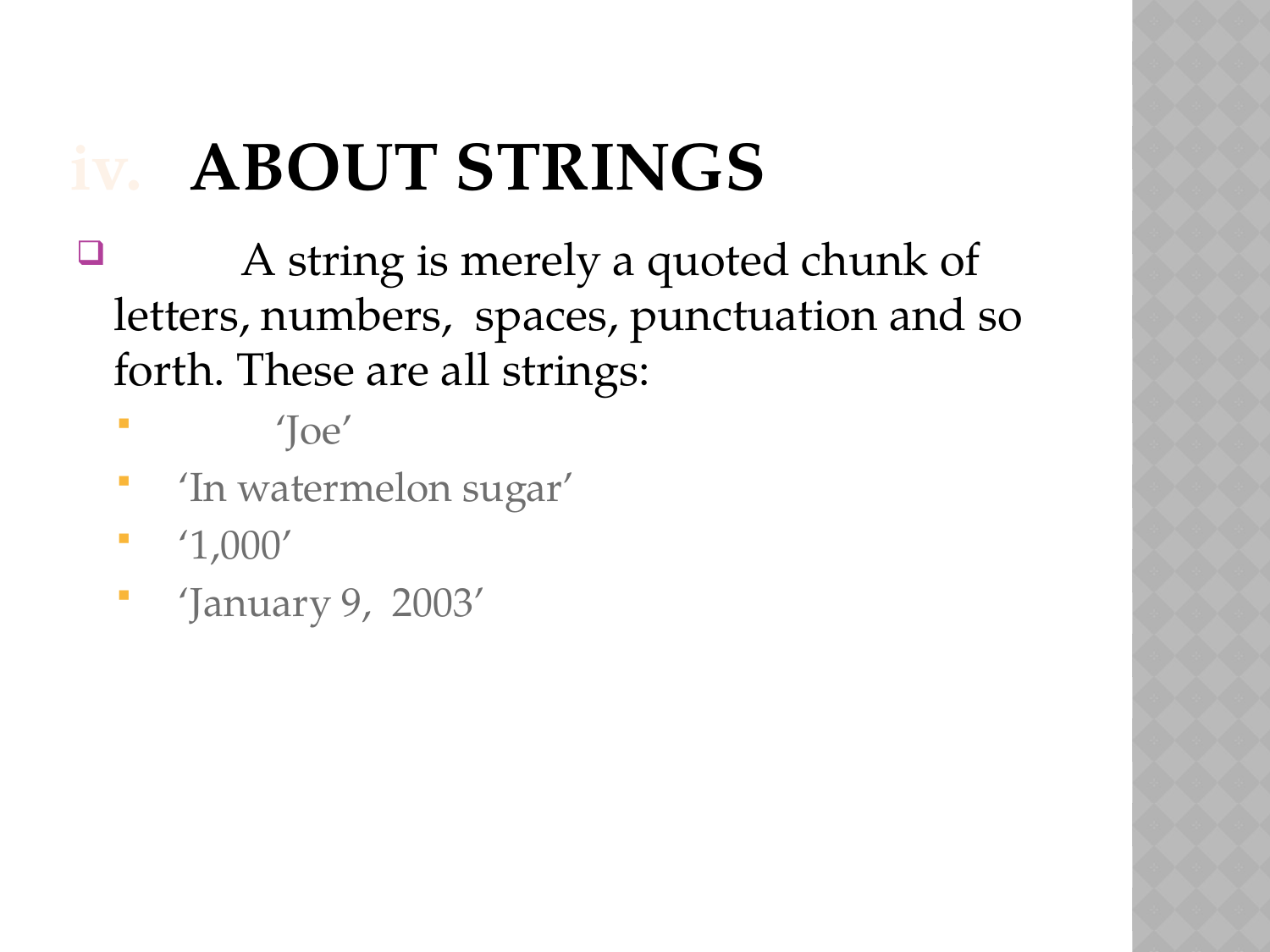

# About Strings
 	A string is merely a quoted chunk of letters, numbers,  spaces, punctuation and so forth. These are all strings:
	‘Joe’
   ‘In watermelon sugar’
   ‘1,000’
   ‘January 9,  2003’